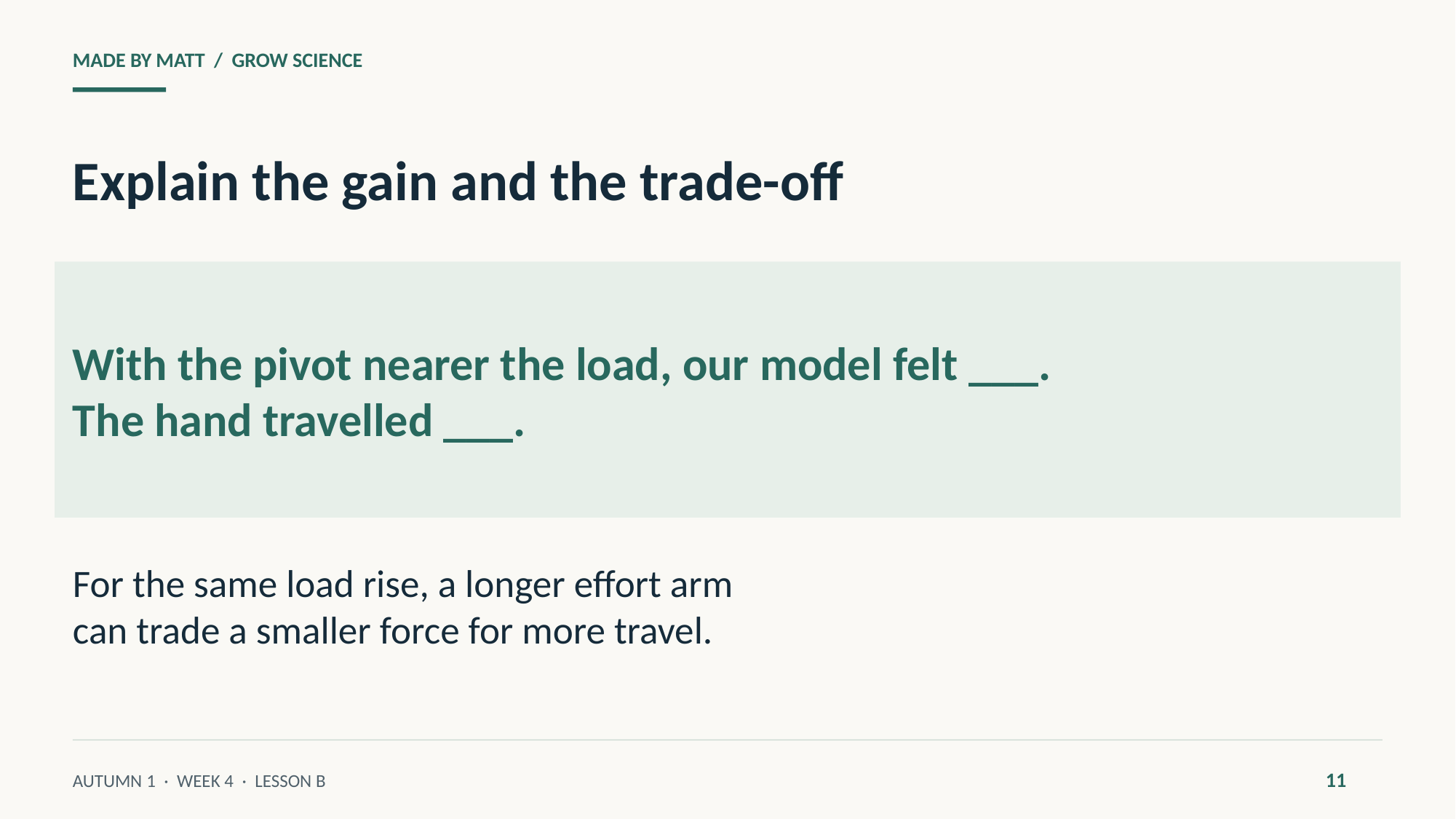

MADE BY MATT  /  GROW SCIENCE

Explain the gain and the trade-off
With the pivot nearer the load, our model felt ___.
The hand travelled ___.
For the same load rise, a longer effort arm
can trade a smaller force for more travel.

11
AUTUMN 1  ·  WEEK 4  ·  LESSON B